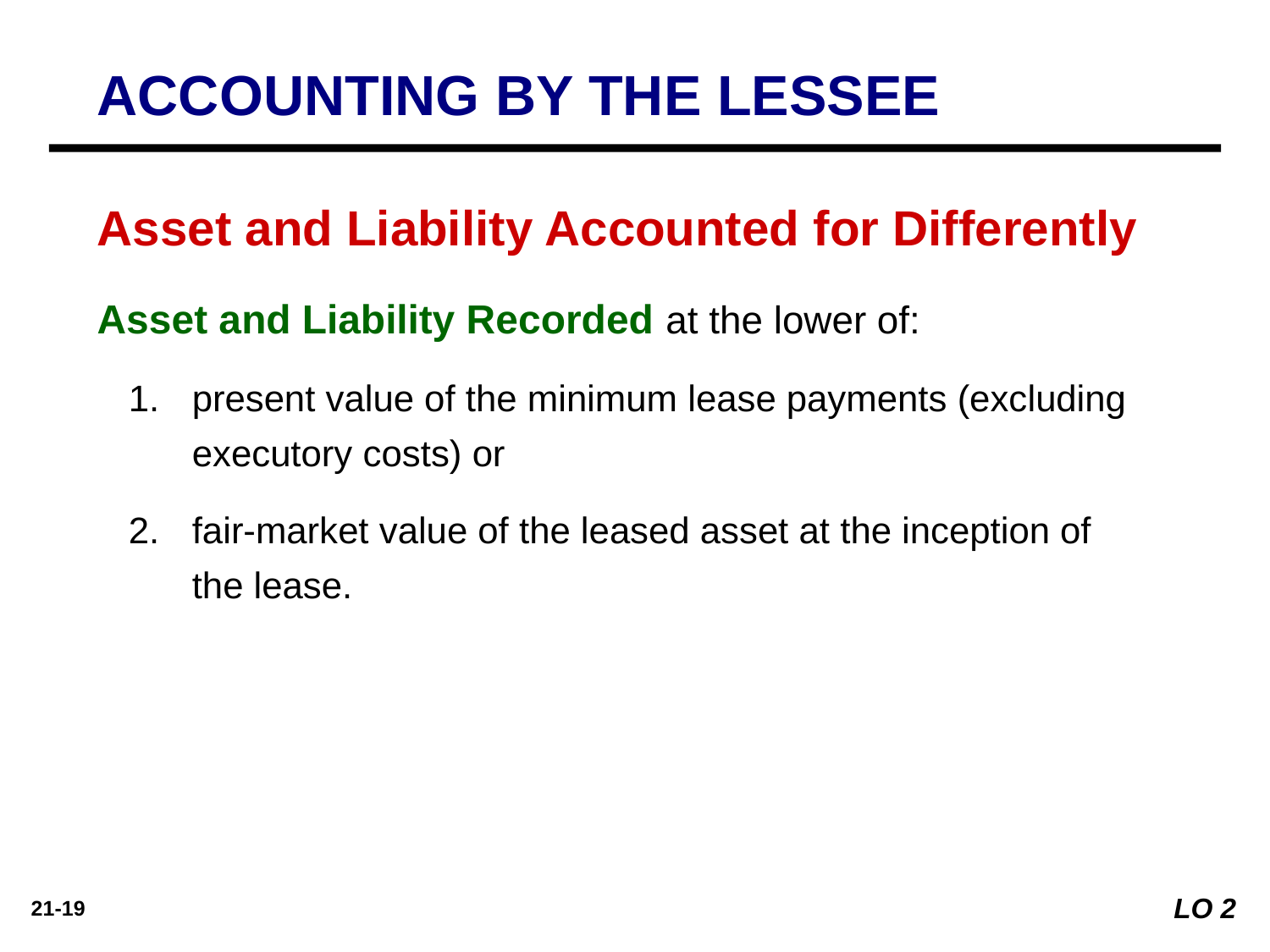

ACCOUNTING BY THE LESSEE

Asset and Liability Accounted for Differently
Asset and Liability Recorded at the lower of:
present value of the minimum lease payments (excluding executory costs) or
fair-market value of the leased asset at the inception of the lease.
LO 2